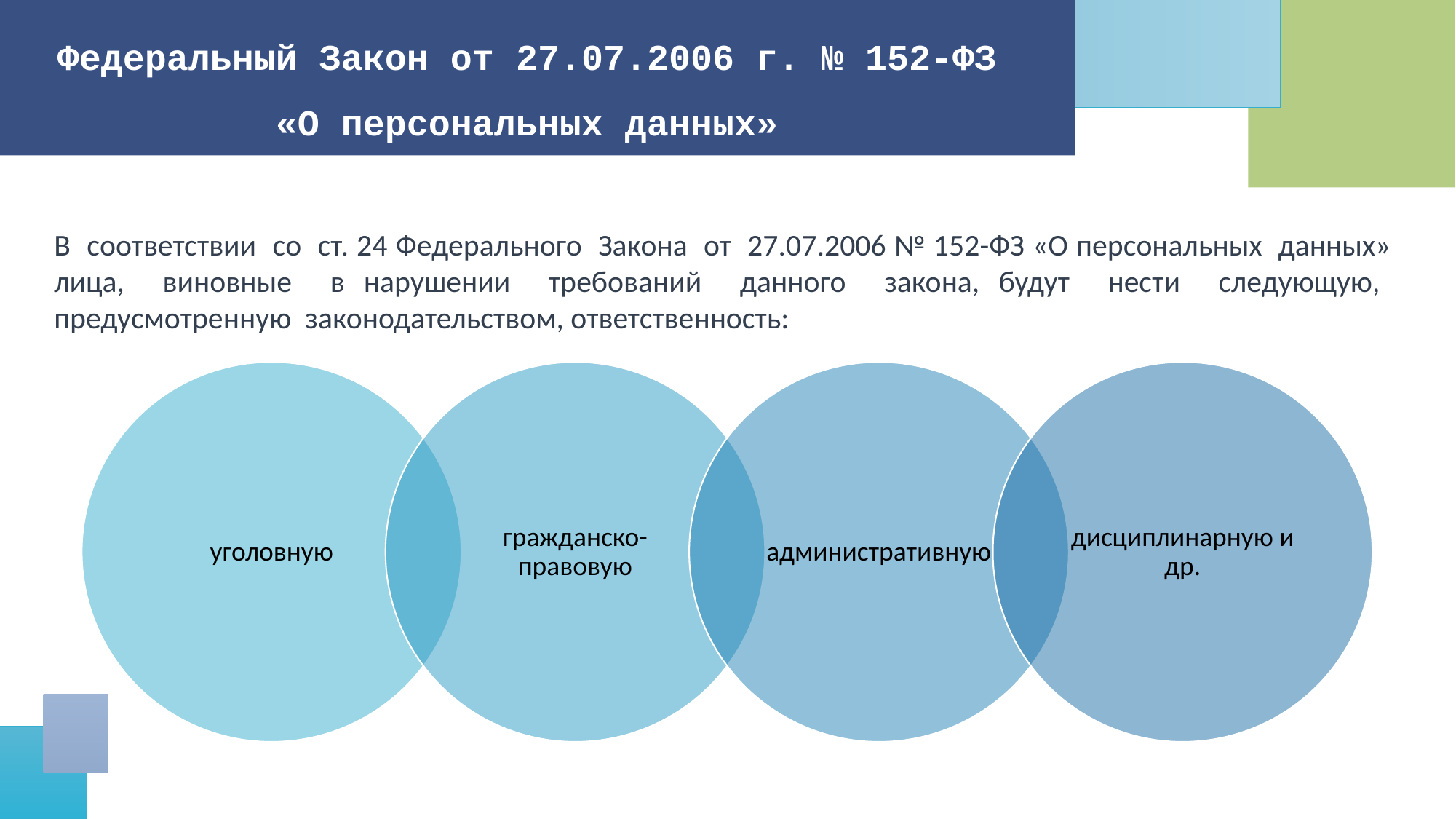

Федеральный Закон от 27.07.2006 г. № 152-ФЗ
«О персональных данных»

В  соответствии  со  ст. 24 Федерального  Закона  от  27.07.2006 № 152-ФЗ «О персональных  данных»  лица,  виновные  в нарушении  требований  данного  закона, будут  нести  следующую,  предусмотренную  законодательством, ответственность:
уголовную
гражданско-правовую
административную
дисциплинарную и др.